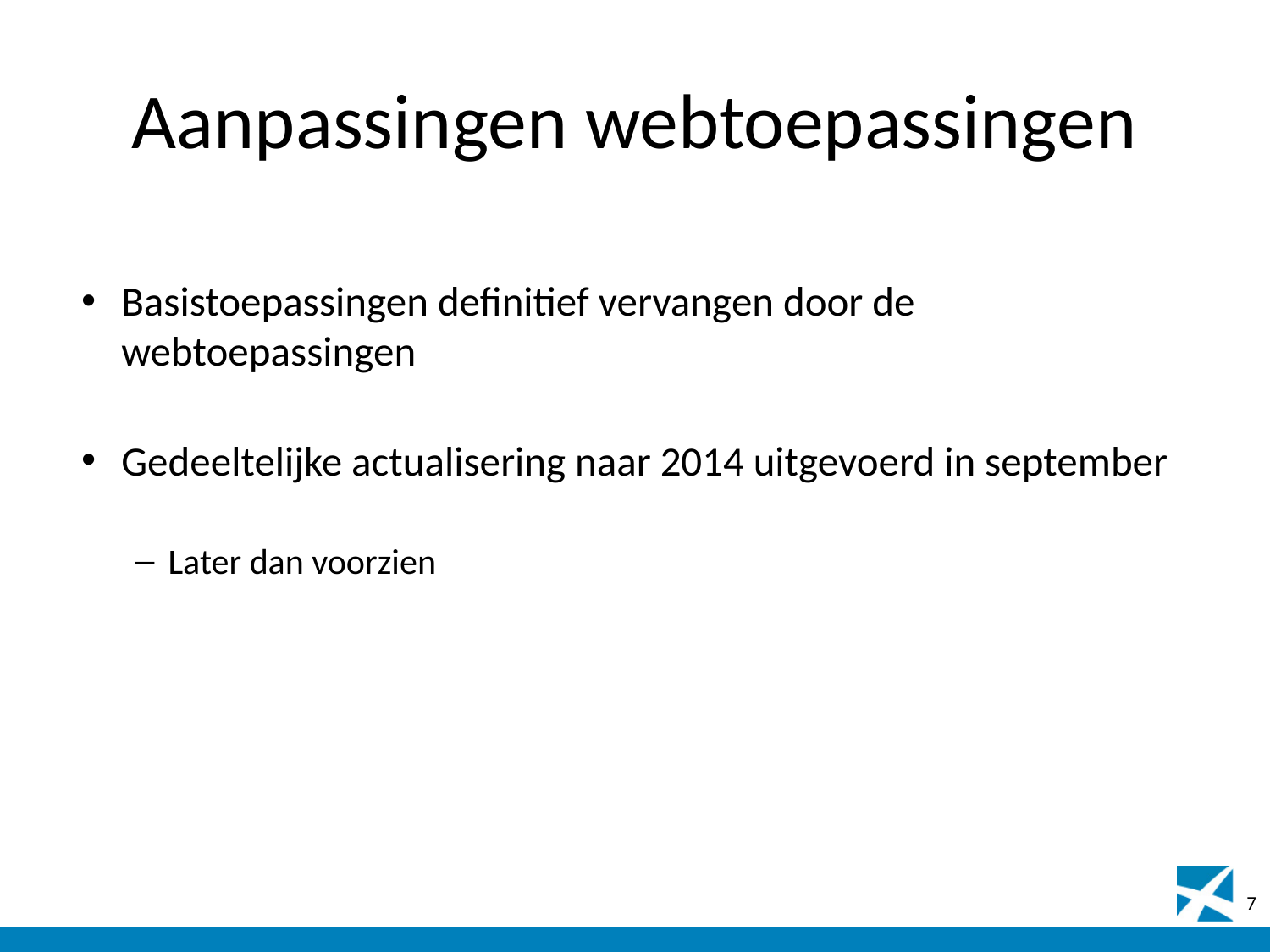

# Aanpassingen webtoepassingen

Basistoepassingen definitief vervangen door de webtoepassingen

Gedeeltelijke actualisering naar 2014 uitgevoerd in september

Later dan voorzien